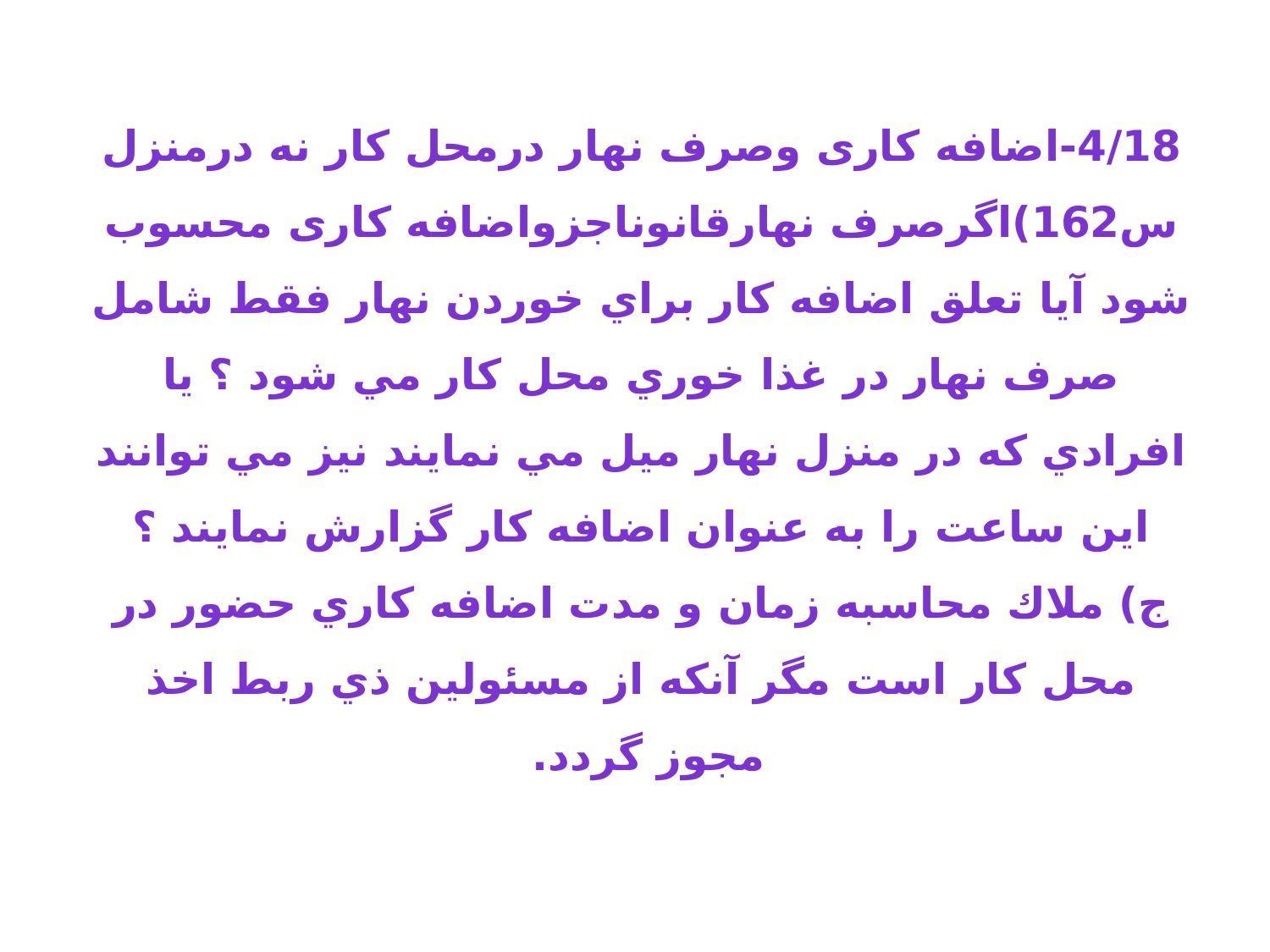

4/18-اضافه کاری وصرف نهار درمحل کار نه درمنزل
س162)اگرصرف نهارقانوناجزواضافه کاری محسوب شود آيا تعلق اضافه كار براي خوردن نهار فقط شامل صرف نهار در غذا خوري محل کار مي شود ؟ يا افرادي كه در منزل نهار ميل مي نمايند نيز مي توانند اين ساعت را به عنوان اضافه كار گزارش نمايند ؟
ج) ملاك محاسبه زمان و مدت اضافه كاري حضور در محل كار است مگر آنكه از مسئولين ذي ربط اخذ مجوز گردد.